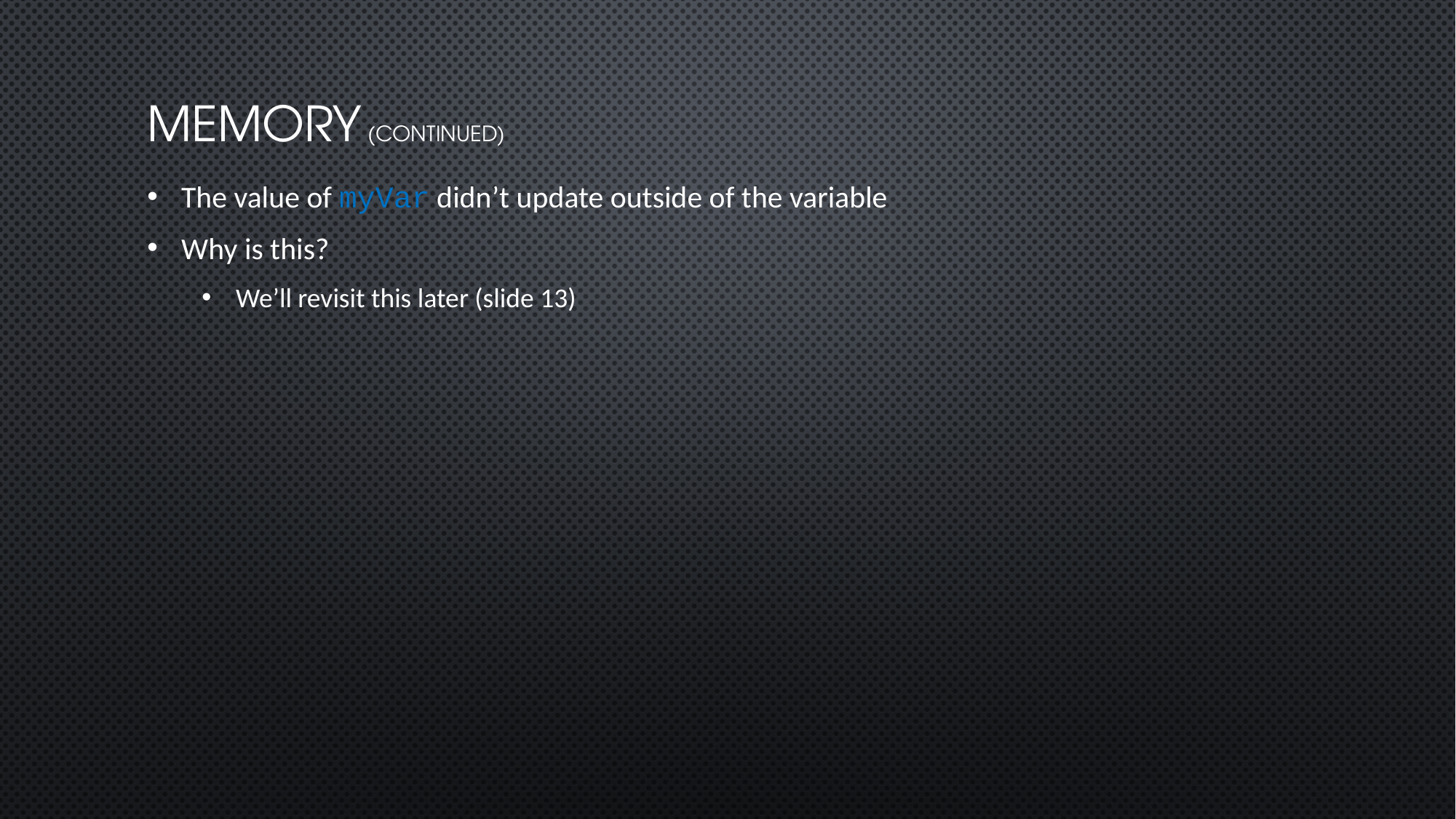

# Memory (Continued)
The value of myVar didn’t update outside of the variable
Why is this?
We’ll revisit this later (slide 13)